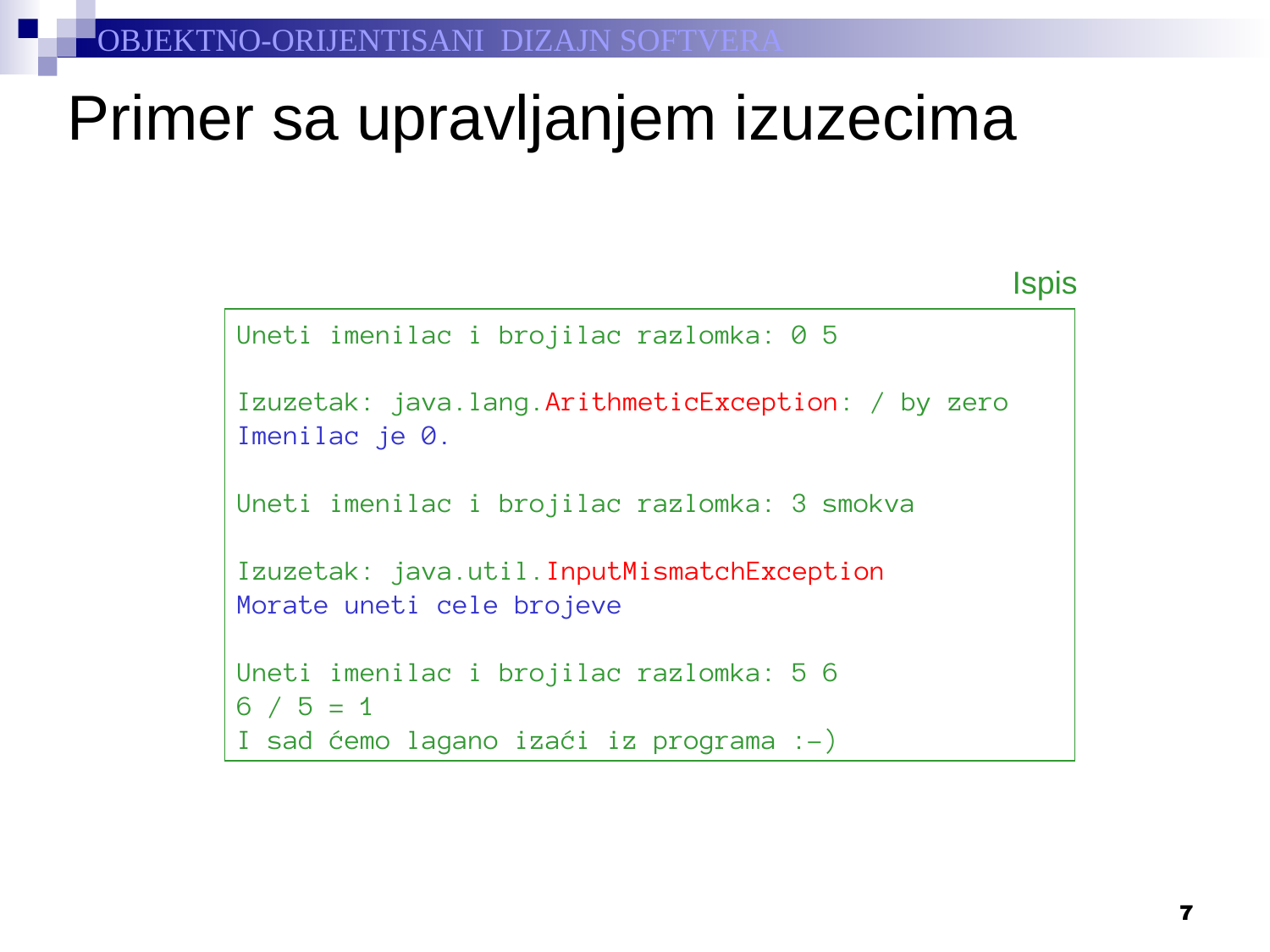

# Primer sa upravljanjem izuzecima
Ispis
Uneti imenilac i brojilac razlomka: 0 5

Izuzetak: java.lang.ArithmeticException: / by zero
Imenilac je 0.

Uneti imenilac i brojilac razlomka: 3 smokva

Izuzetak: java.util.InputMismatchException
Morate uneti cele brojeve

Uneti imenilac i brojilac razlomka: 5 6
6 / 5 = 1
I sad ćemo lagano izaći iz programa :-)
7